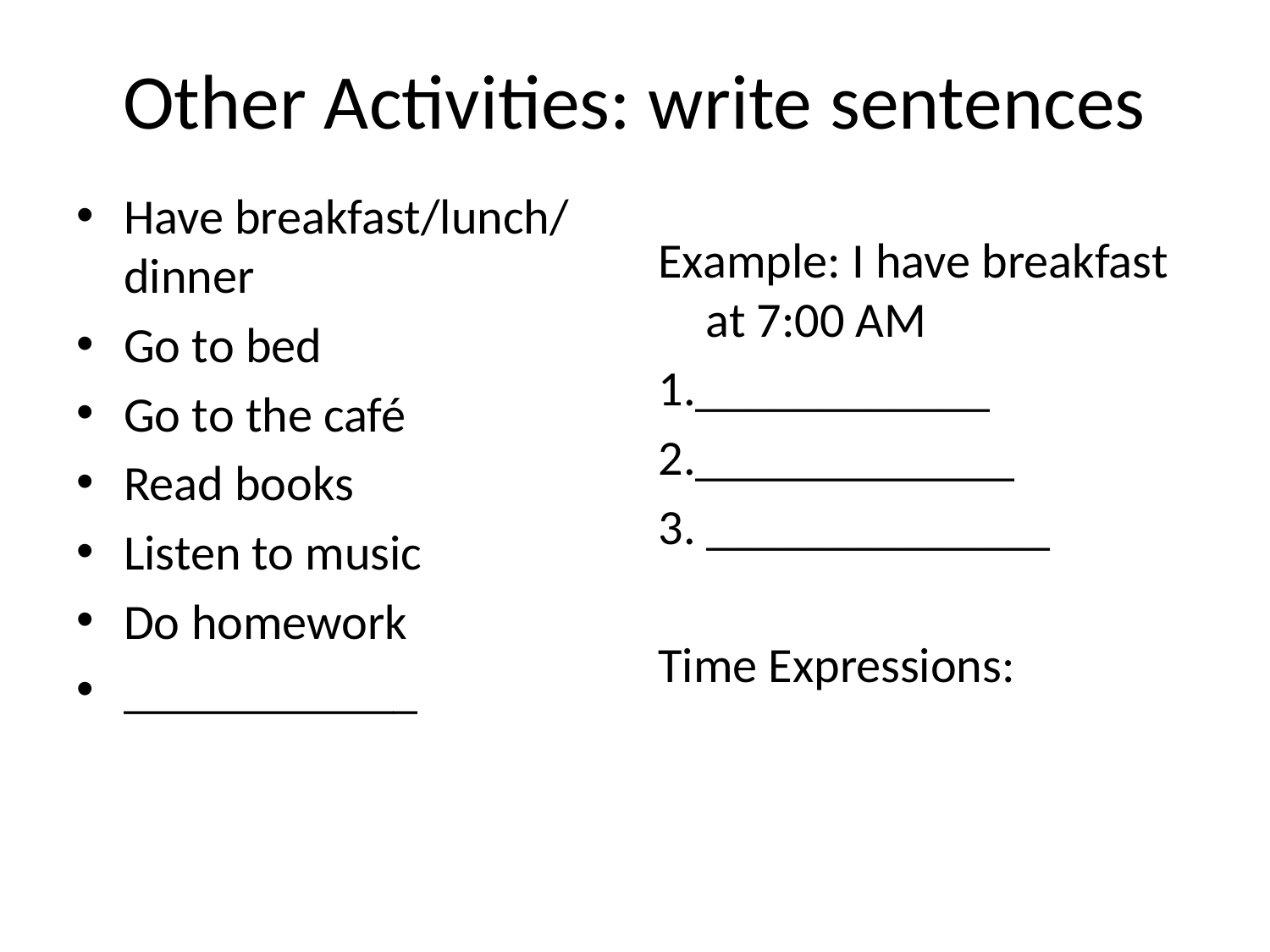

# Other Activities: write sentences
Have breakfast/lunch/ dinner
Go to bed
Go to the café
Read books
Listen to music
Do homework
____________
Example: I have breakfast at 7:00 AM
1.____________
2._____________
3. ______________

Time Expressions: